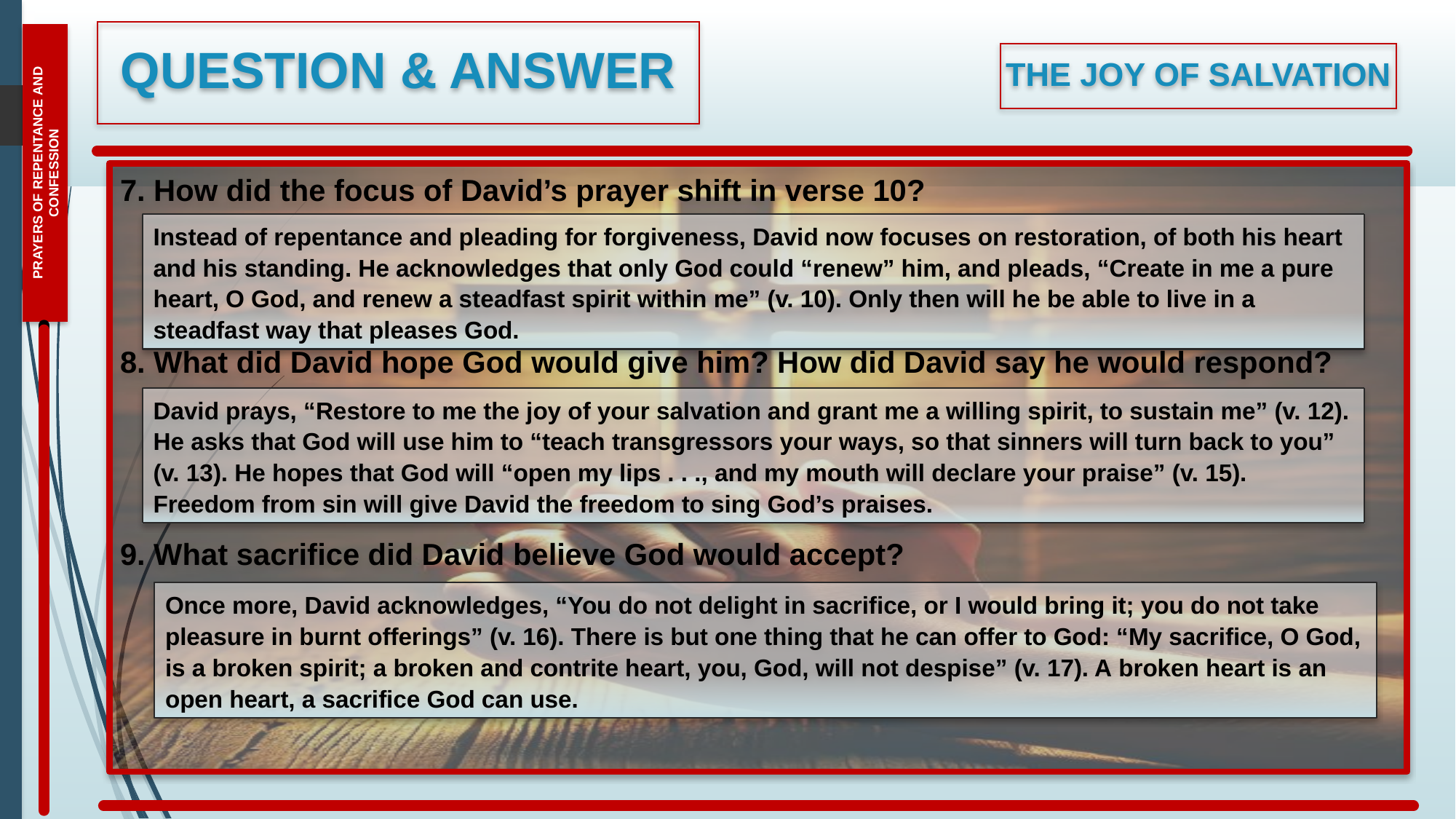

QUESTION & ANSWER
THE JOY OF SALVATION
Prayers of Repentance and confession

7. How did the focus of David’s prayer shift in verse 10?

8. What did David hope God would give him? How did David say he would respond?

9. What sacrifice did David believe God would accept?

Instead of repentance and pleading for forgiveness, David now focuses on restoration, of both his heart and his standing. He acknowledges that only God could “renew” him, and pleads, “Create in me a pure heart, O God, and renew a steadfast spirit within me” (v. 10). Only then will he be able to live in a steadfast way that pleases God.

David prays, “Restore to me the joy of your salvation and grant me a willing spirit, to sustain me” (v. 12). He asks that God will use him to “teach transgressors your ways, so that sinners will turn back to you” (v. 13). He hopes that God will “open my lips . . ., and my mouth will declare your praise” (v. 15). Freedom from sin will give David the freedom to sing God’s praises.
Once more, David acknowledges, “You do not delight in sacrifice, or I would bring it; you do not take pleasure in burnt offerings” (v. 16). There is but one thing that he can offer to God: “My sacrifice, O God, is a broken spirit; a broken and contrite heart, you, God, will not despise” (v. 17). A broken heart is an open heart, a sacrifice God can use.